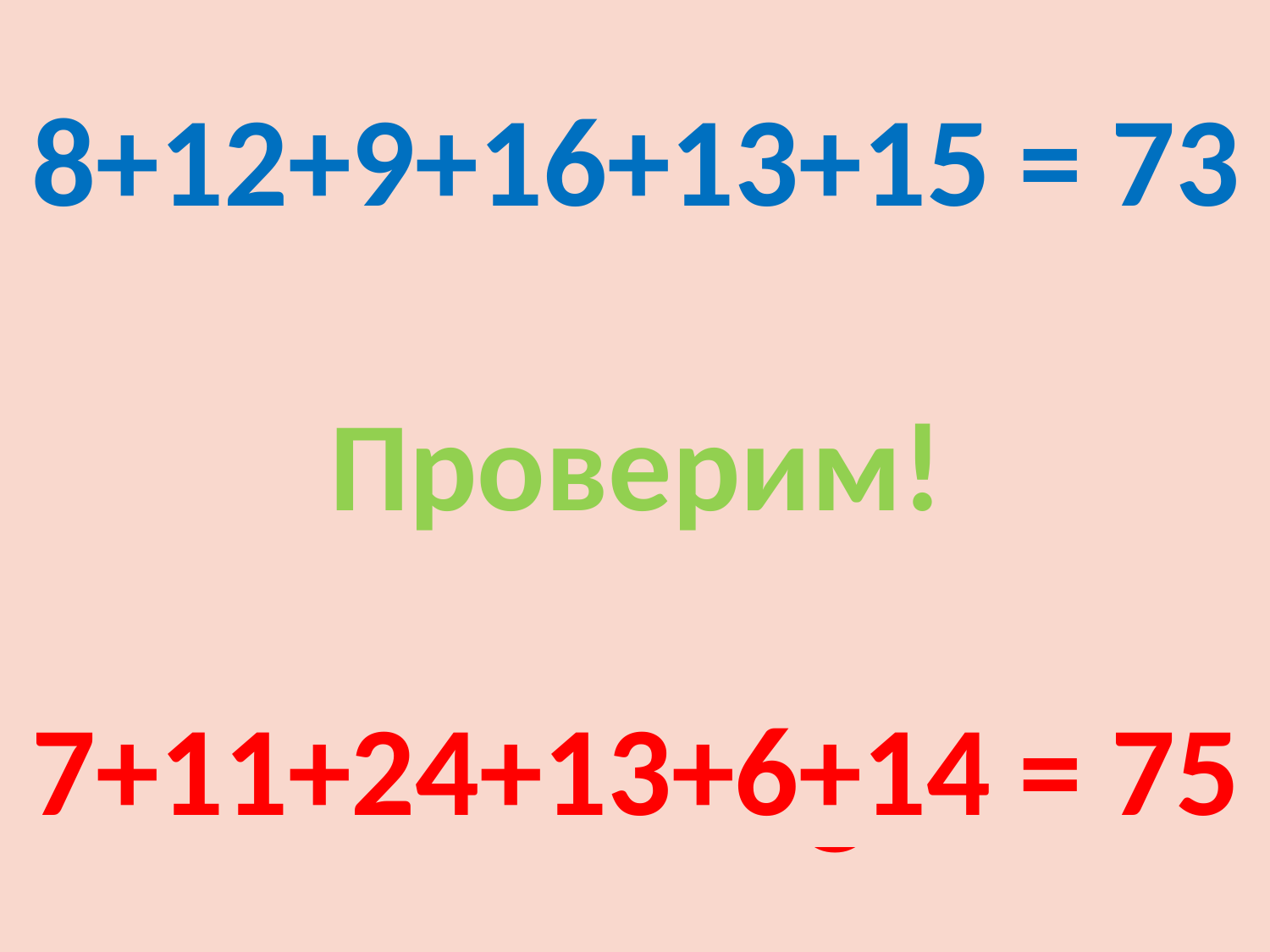

9
8
12
8+12+9+16+13+15 = 73

Проверим!

7+11+24+13+6+14 = 75
7
24
11
16
13
14
13
15
6